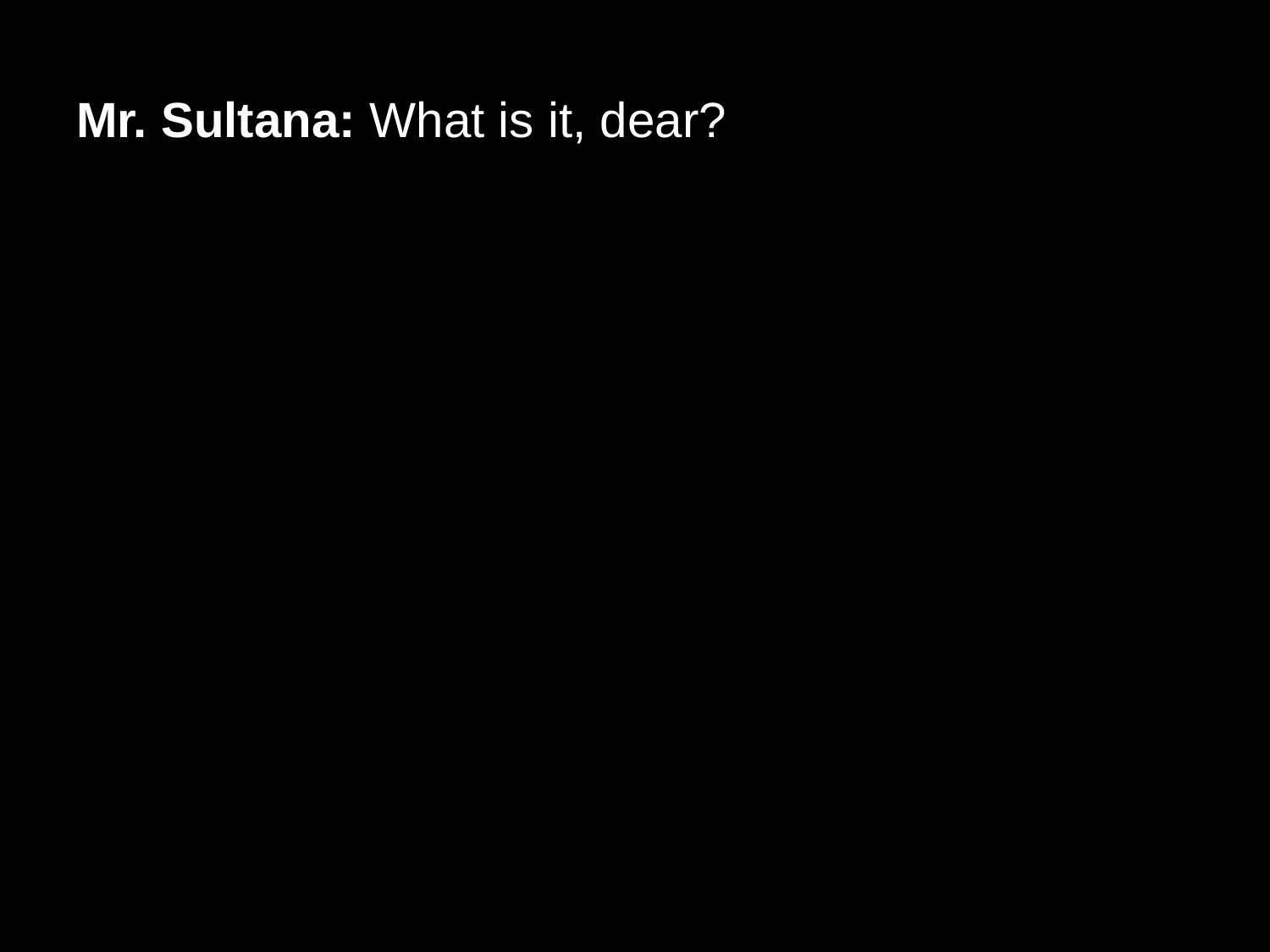

# Mr. Sultana: What is it, dear?